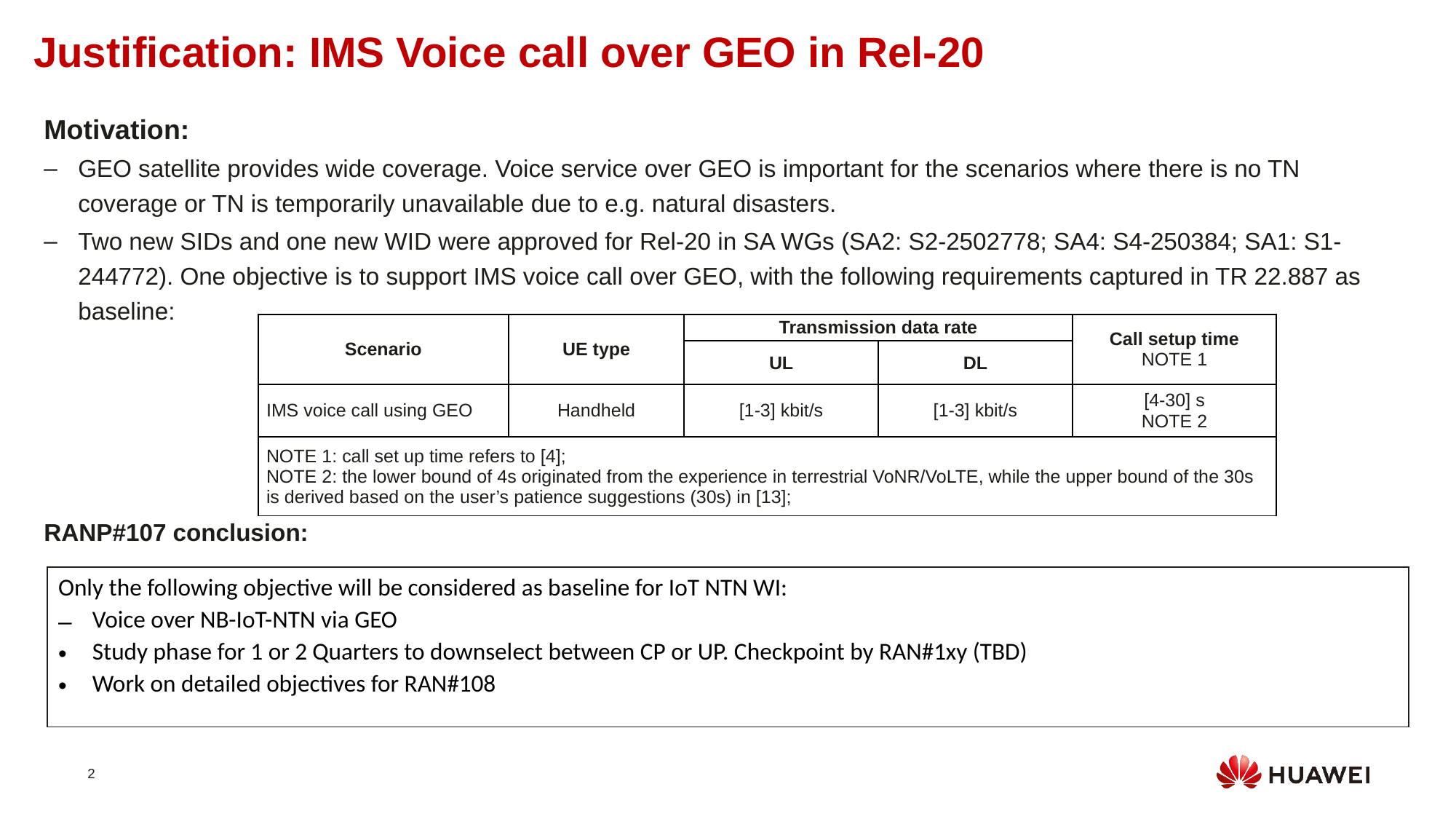

Justification: IMS Voice call over GEO in Rel-20
Motivation:
GEO satellite provides wide coverage. Voice service over GEO is important for the scenarios where there is no TN coverage or TN is temporarily unavailable due to e.g. natural disasters.
Two new SIDs and one new WID were approved for Rel-20 in SA WGs (SA2: S2-2502778; SA4: S4-250384; SA1: S1-244772). One objective is to support IMS voice call over GEO, with the following requirements captured in TR 22.887 as baseline:

RANP#107 conclusion:

| Scenario | UE type | Transmission data rate |  | Call setup time NOTE 1 |
| --- | --- | --- | --- | --- |
|  |  | UL | DL |  |
| IMS voice call using GEO | Handheld | [1-3] kbit/s | [1-3] kbit/s | [4-30] s NOTE 2 |
| NOTE 1: call set up time refers to [4]; NOTE 2: the lower bound of 4s originated from the experience in terrestrial VoNR/VoLTE, while the upper bound of the 30s is derived based on the user’s patience suggestions (30s) in [13]; |  |  |  |  |

| Only the following objective will be considered as baseline for IoT NTN WI: Voice over NB-IoT-NTN via GEO Study phase for 1 or 2 Quarters to downselect between CP or UP. Checkpoint by RAN#1xy (TBD) Work on detailed objectives for RAN#108 |
| --- |